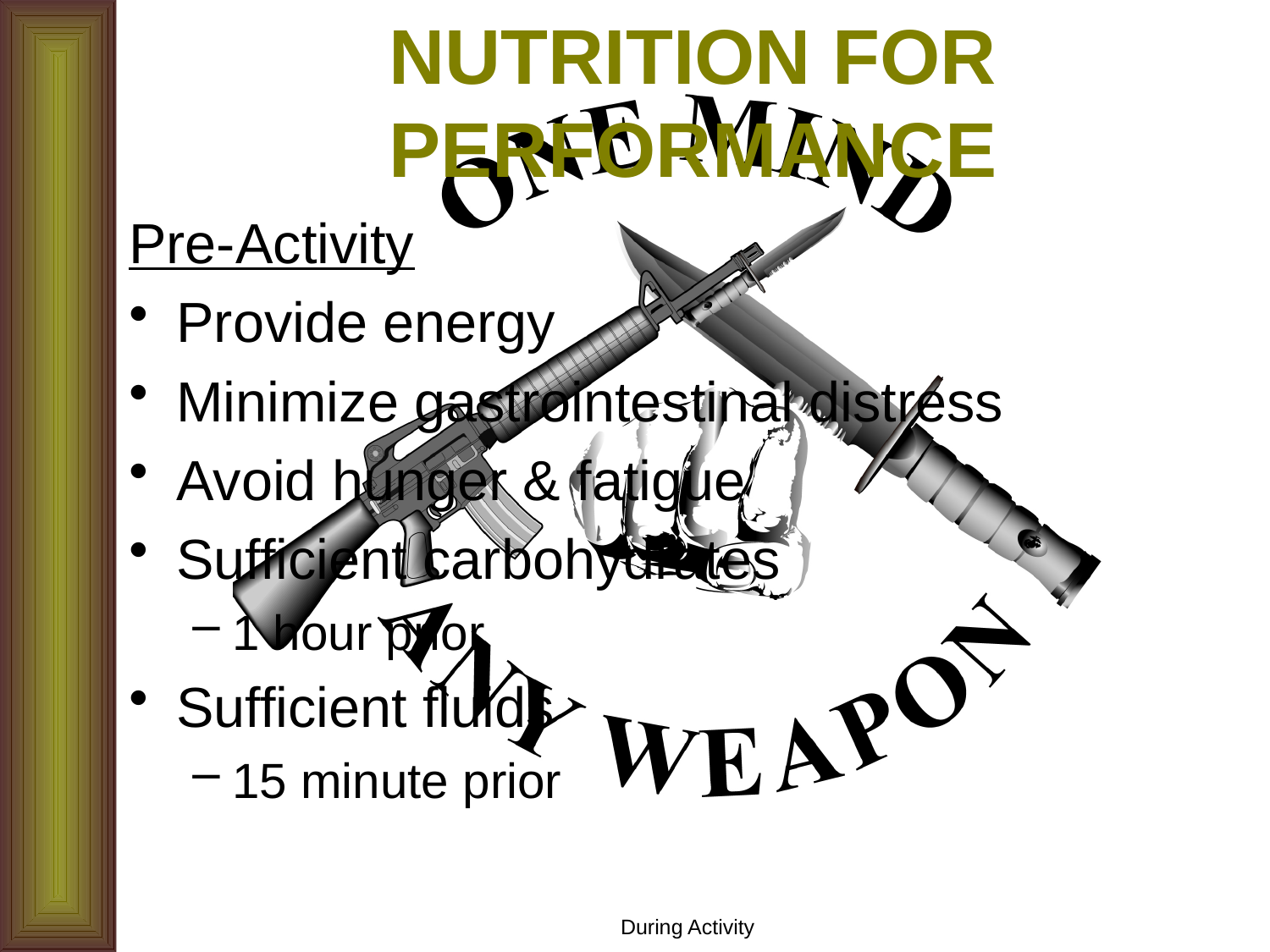

# NUTRITION FOR PERFORMANCE
Pre-Activity
Provide energy
Minimize gastrointestinal distress
Avoid hunger & fatigue
Sufficient carbohydrates
1 hour prior
Sufficient fluids
15 minute prior
During Activity